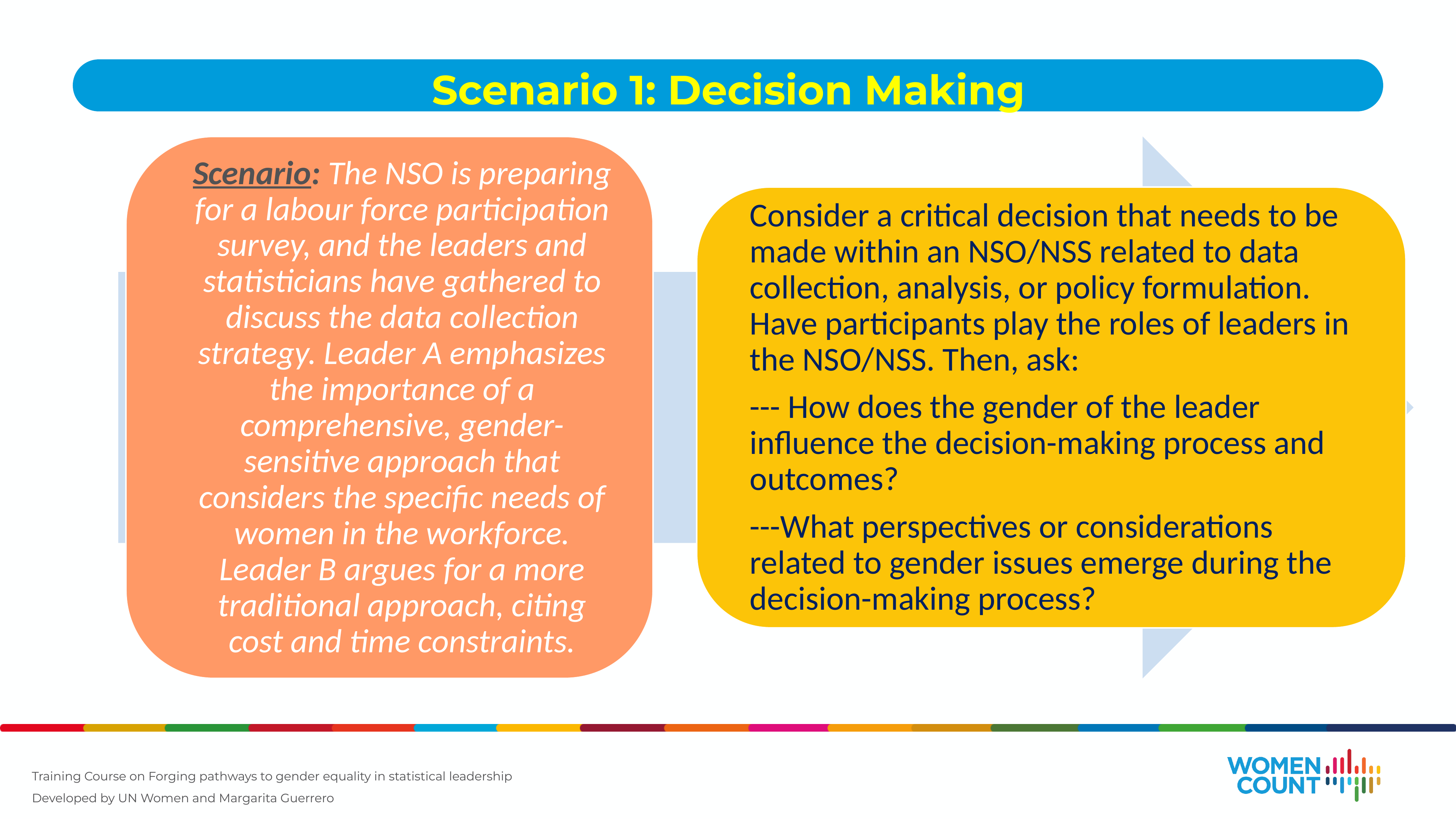

Scenario 1: Decision Making
Scenario: The NSO is preparing for a labour force participation survey, and the leaders and statisticians have gathered to discuss the data collection strategy. Leader A emphasizes the importance of a comprehensive, gender-sensitive approach that considers the specific needs of women in the workforce. Leader B argues for a more traditional approach, citing cost and time constraints.
Consider a critical decision that needs to be made within an NSO/NSS related to data collection, analysis, or policy formulation. Have participants play the roles of leaders in the NSO/NSS. Then, ask:
--- How does the gender of the leader influence the decision-making process and outcomes?
---What perspectives or considerations related to gender issues emerge during the decision-making process?
Training Course on Forging pathways to gender equality in statistical leadership
Developed by UN Women and Margarita Guerrero